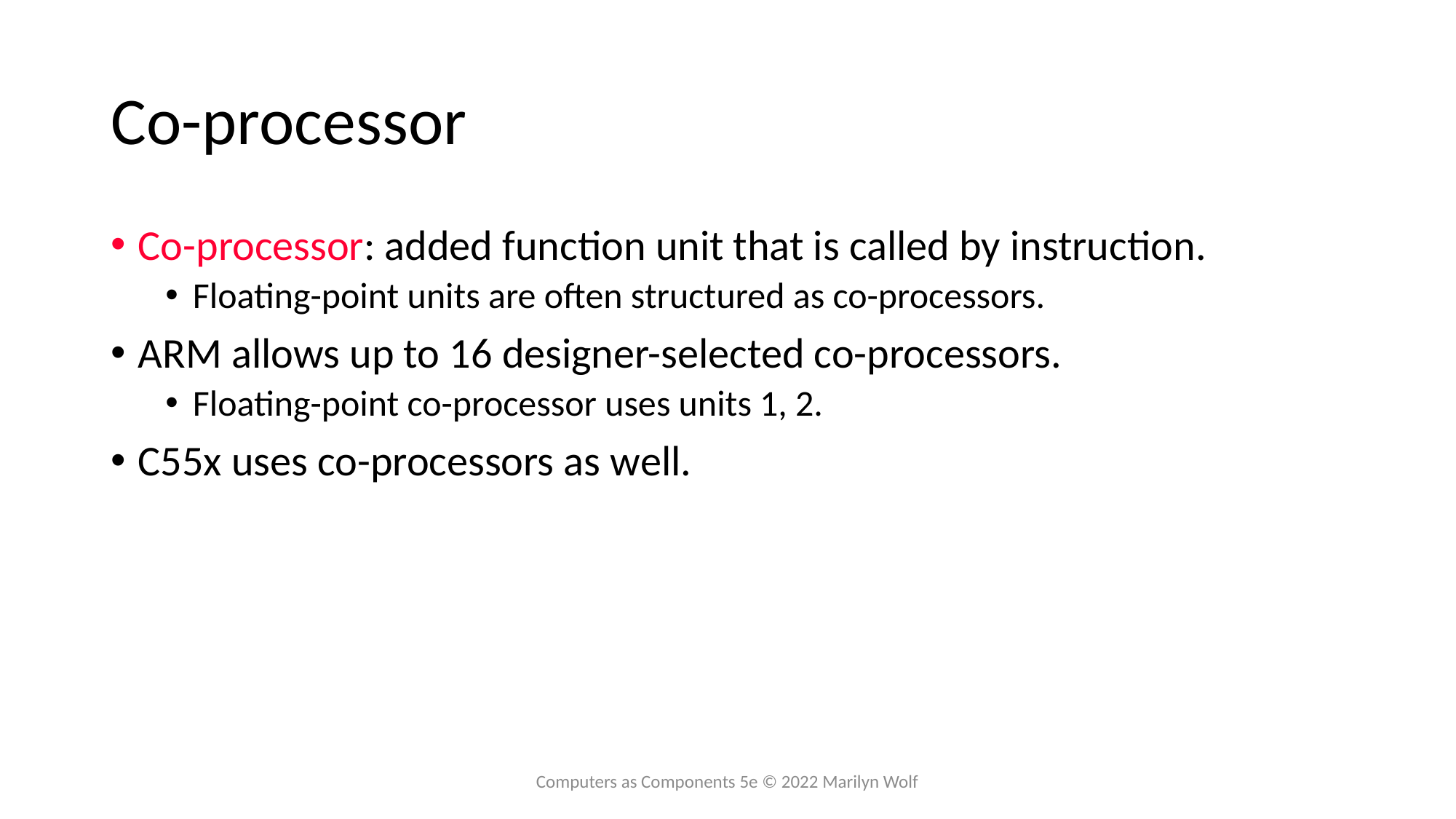

# Co-processor
Co-processor: added function unit that is called by instruction.
Floating-point units are often structured as co-processors.
ARM allows up to 16 designer-selected co-processors.
Floating-point co-processor uses units 1, 2.
C55x uses co-processors as well.
Computers as Components 5e © 2022 Marilyn Wolf